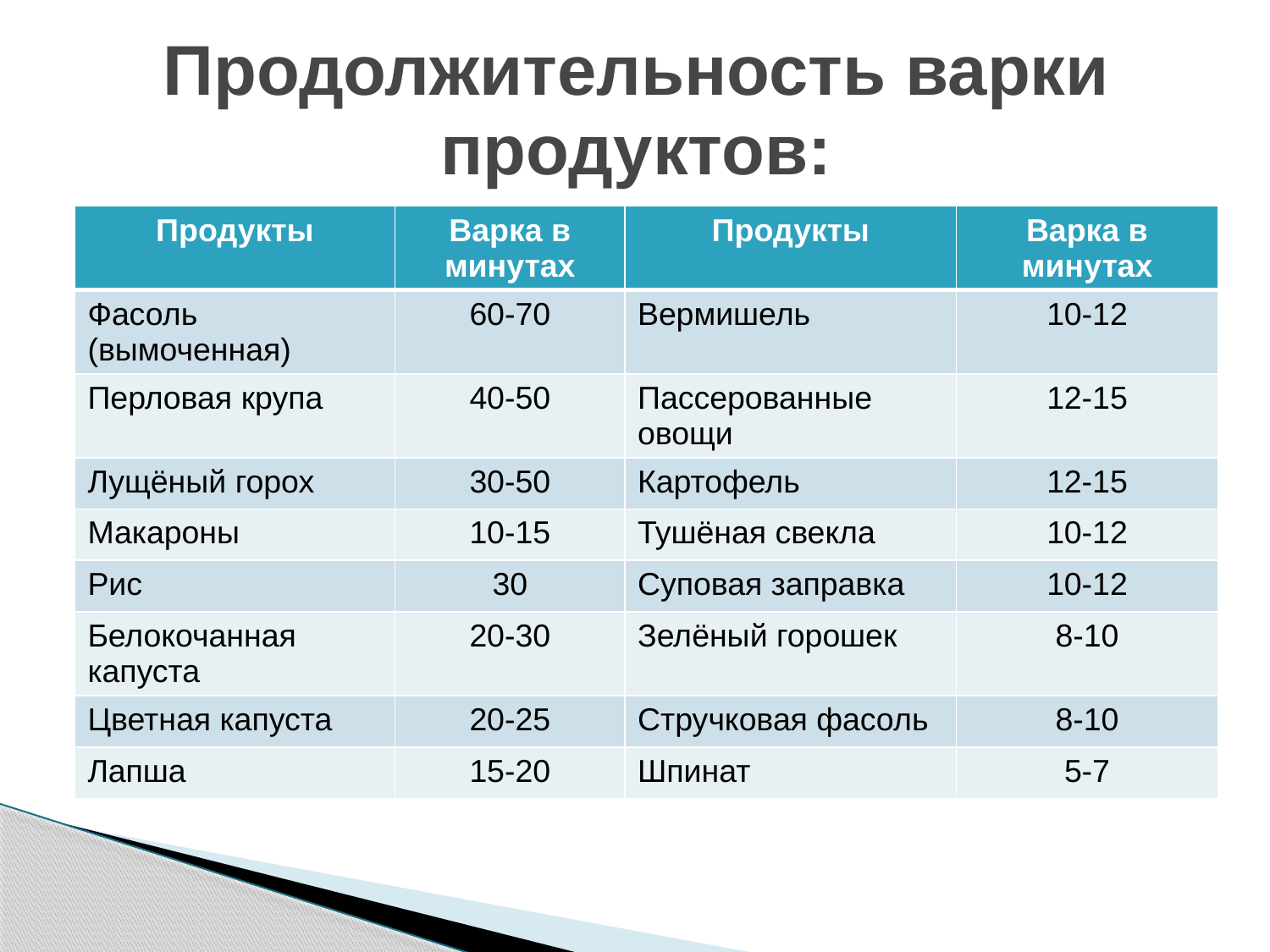

# Продолжительность варки продуктов:
| Продукты | Варка в минутах | Продукты | Варка в минутах |
| --- | --- | --- | --- |
| Фасоль (вымоченная) | 60-70 | Вермишель | 10-12 |
| Перловая крупа | 40-50 | Пассерованные овощи | 12-15 |
| Лущёный горох | 30-50 | Картофель | 12-15 |
| Макароны | 10-15 | Тушёная свекла | 10-12 |
| Рис | 30 | Суповая заправка | 10-12 |
| Белокочанная капуста | 20-30 | Зелёный горошек | 8-10 |
| Цветная капуста | 20-25 | Стручковая фасоль | 8-10 |
| Лапша | 15-20 | Шпинат | 5-7 |